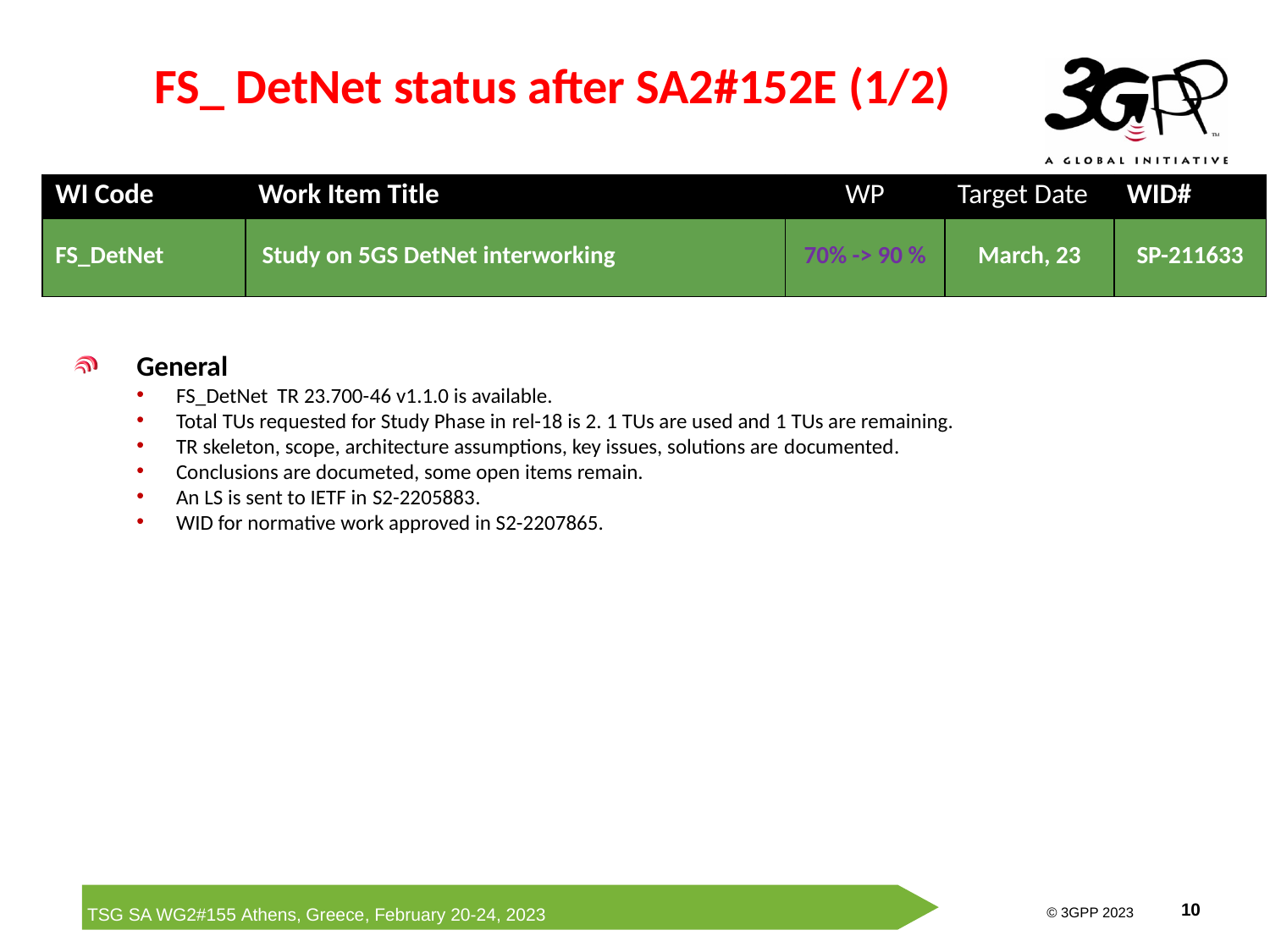

# FS_ DetNet status after SA2#152E (1/2)
| WI Code | Work Item Title | WP | Target Date | WID# |
| --- | --- | --- | --- | --- |
| FS\_DetNet | Study on 5GS DetNet interworking | 70% -> 90 % | March, 23 | SP-211633 |
General
FS_DetNet  TR 23.700-46 v1.1.0 is available.
Total TUs requested for Study Phase in rel-18 is 2. 1 TUs are used and 1 TUs are remaining.
TR skeleton, scope, architecture assumptions, key issues, solutions are documented.
Conclusions are documeted, some open items remain.
An LS is sent to IETF in S2-2205883.
WID for normative work approved in S2-2207865.